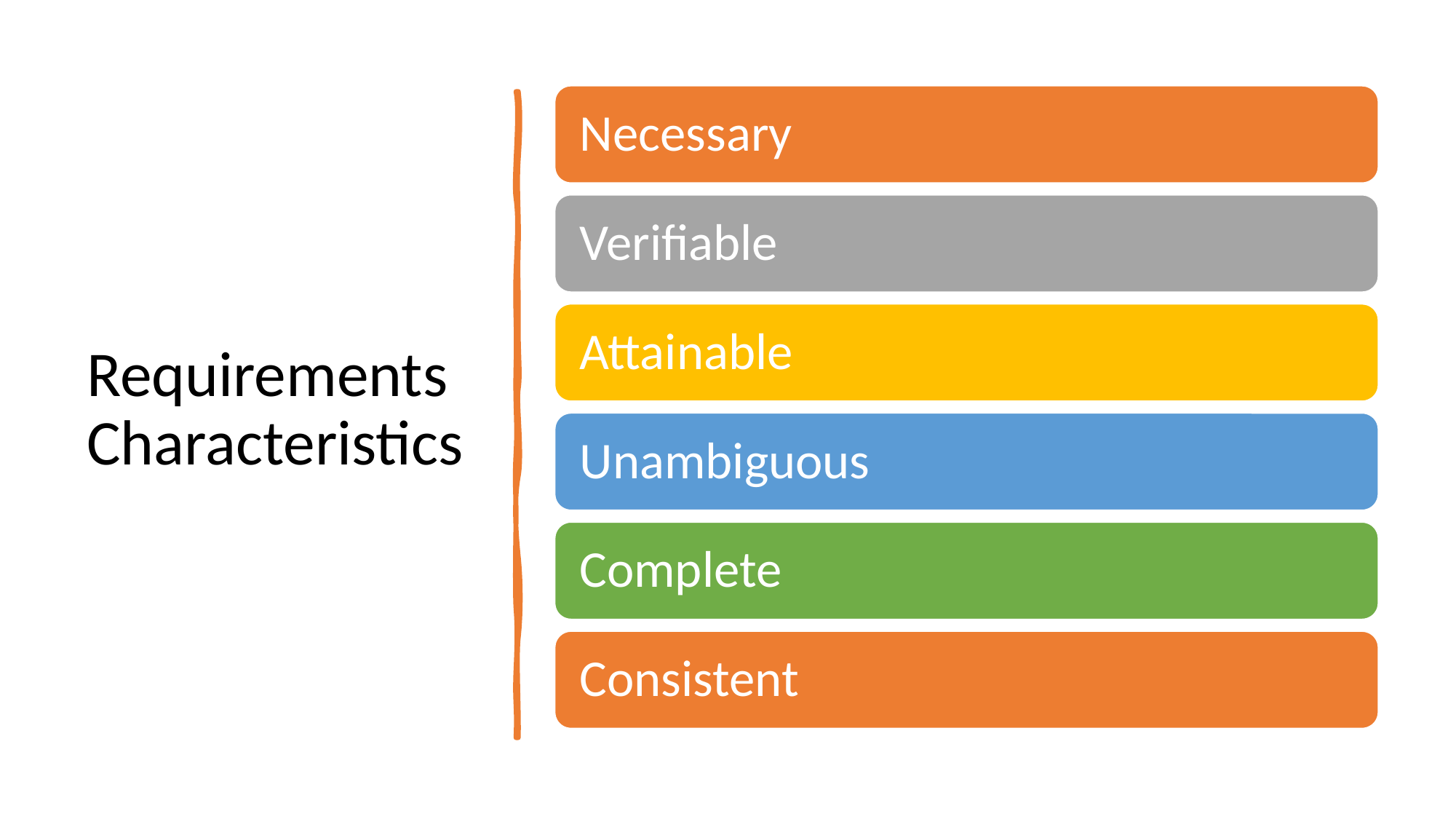

Necessary
Verifiable
Attainable
Unambiguous
Complete
Consistent
# Requirements Characteristics